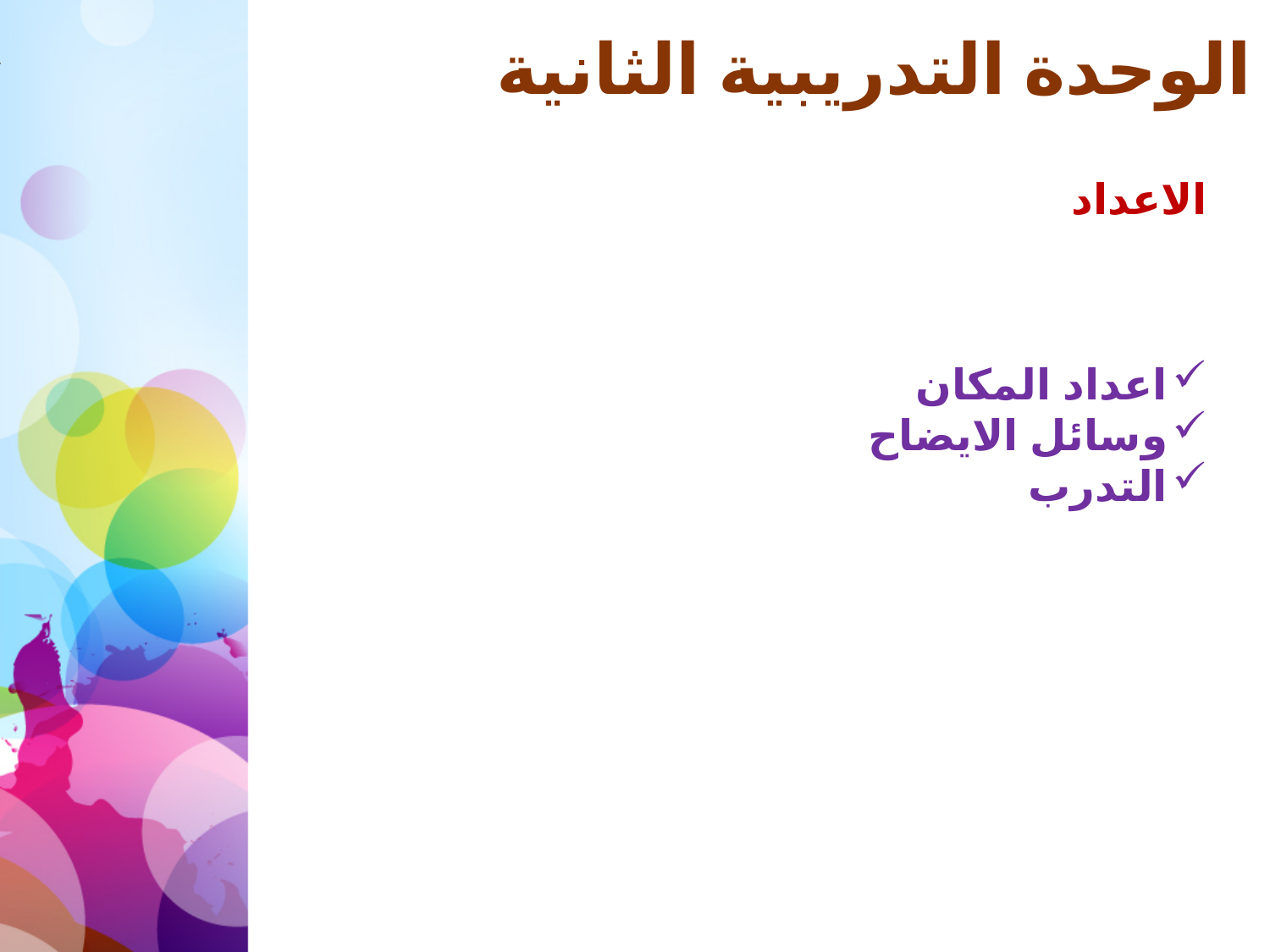

# الوحدة التدريبية الثانية

الاعداد
اعداد المكان
وسائل الايضاح
التدرب